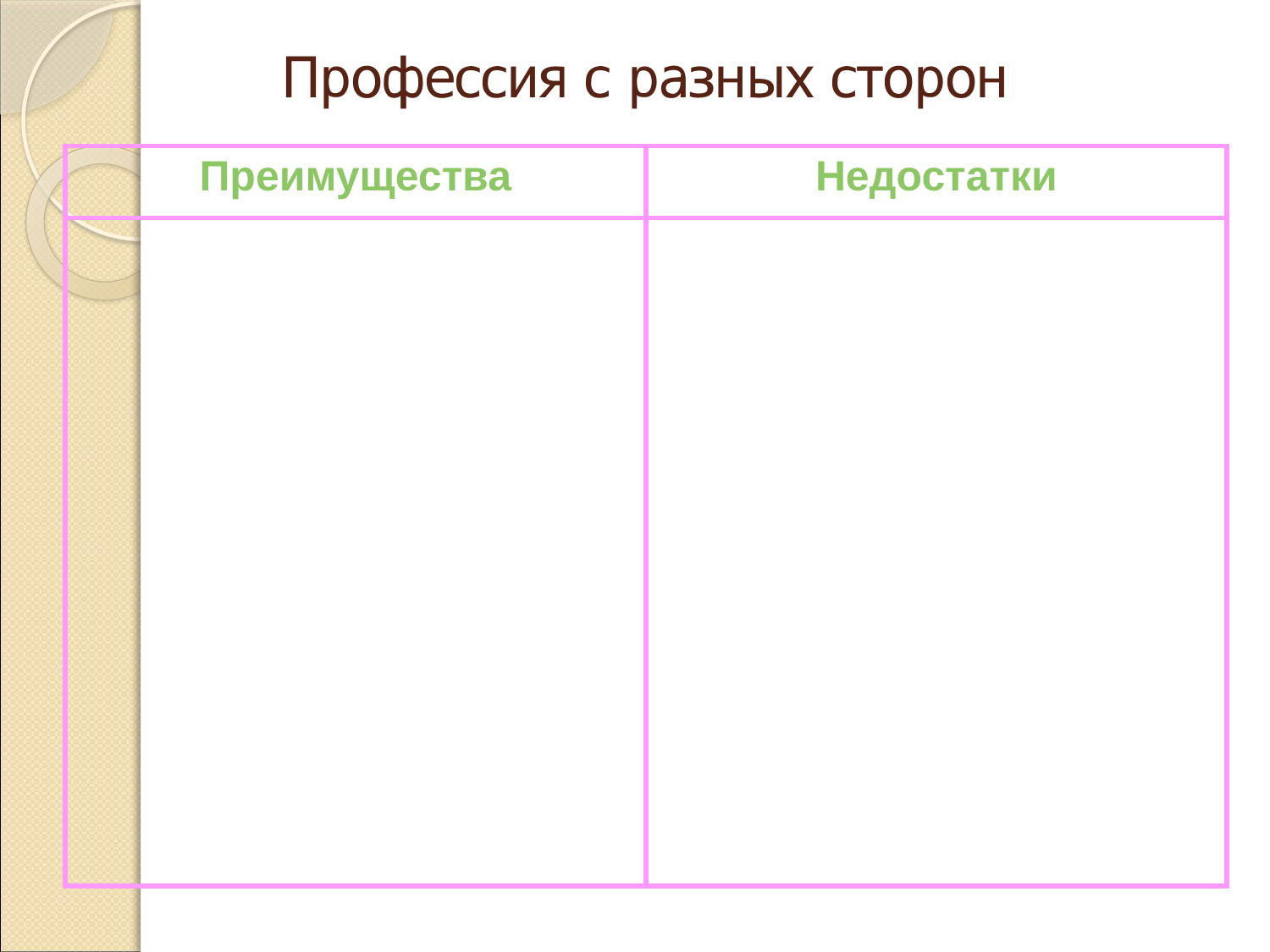

# Профессия с разных сторон
| Преимущества | Недостатки |
| --- | --- |
|  |  |